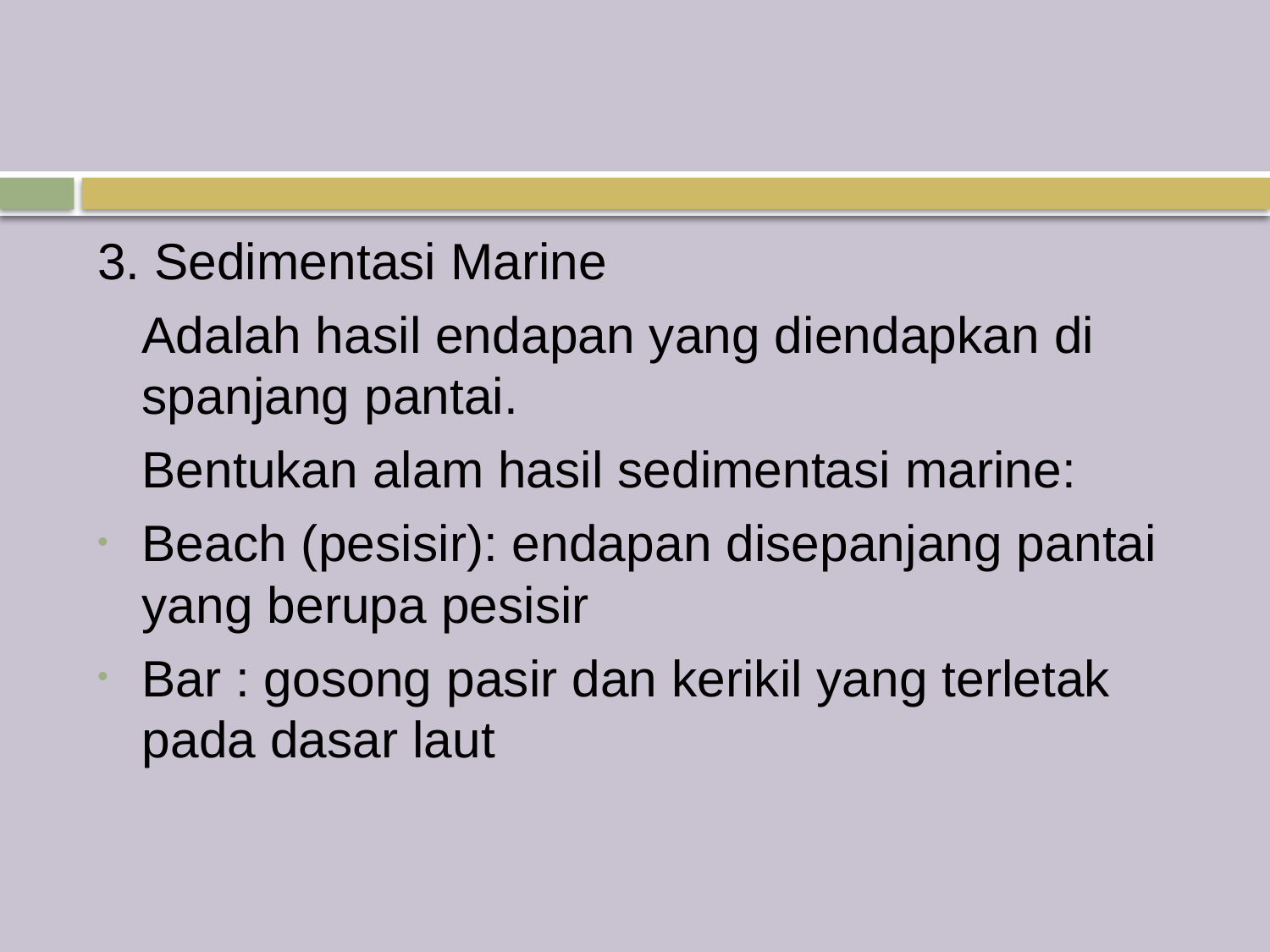

3. Sedimentasi Marine
	Adalah hasil endapan yang diendapkan di spanjang pantai.
	Bentukan alam hasil sedimentasi marine:
Beach (pesisir): endapan disepanjang pantai yang berupa pesisir
Bar : gosong pasir dan kerikil yang terletak pada dasar laut